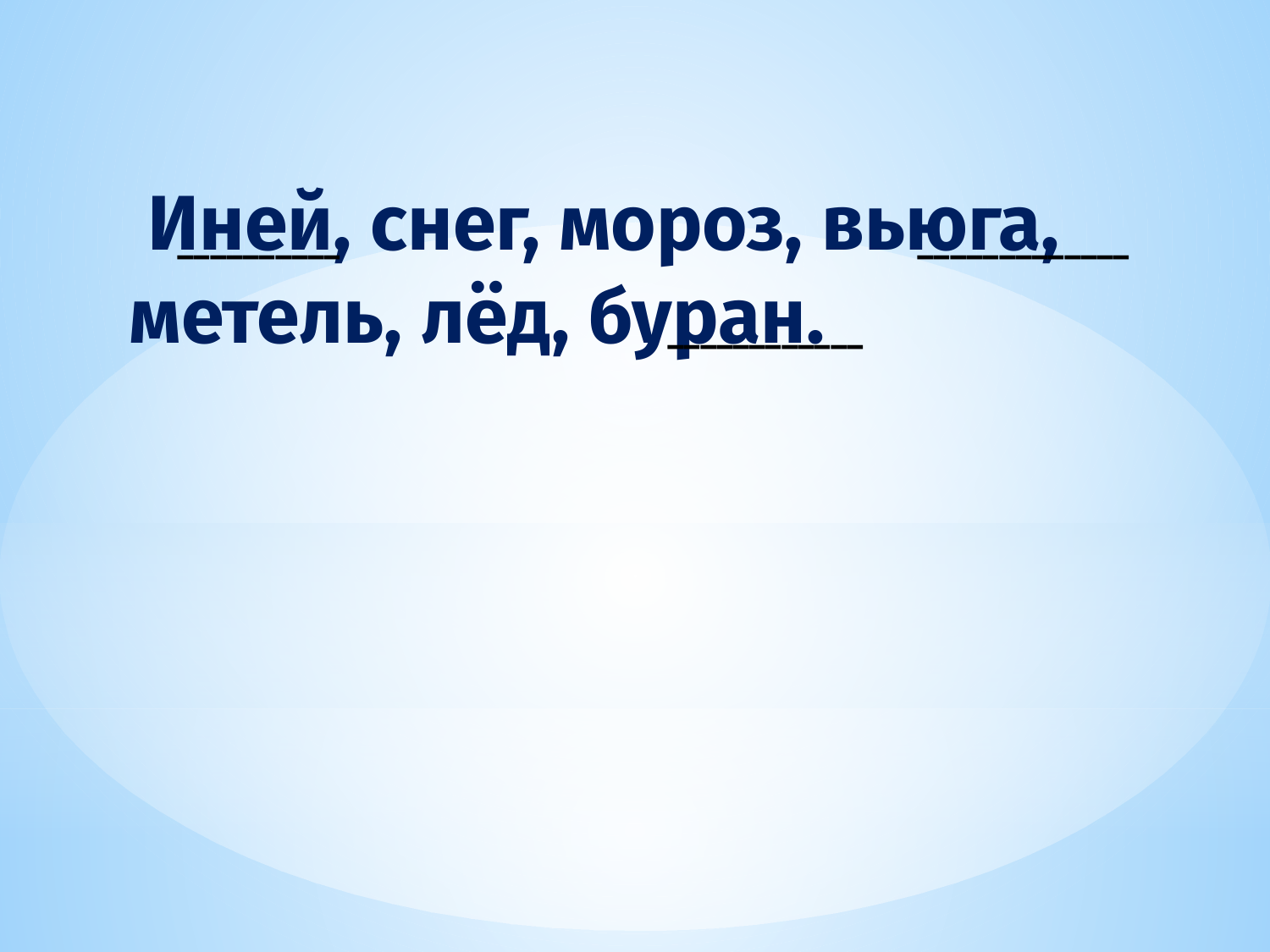

Иней, снег, мороз, вьюга,
     метель, лёд, буран.
__________
_____________
____________